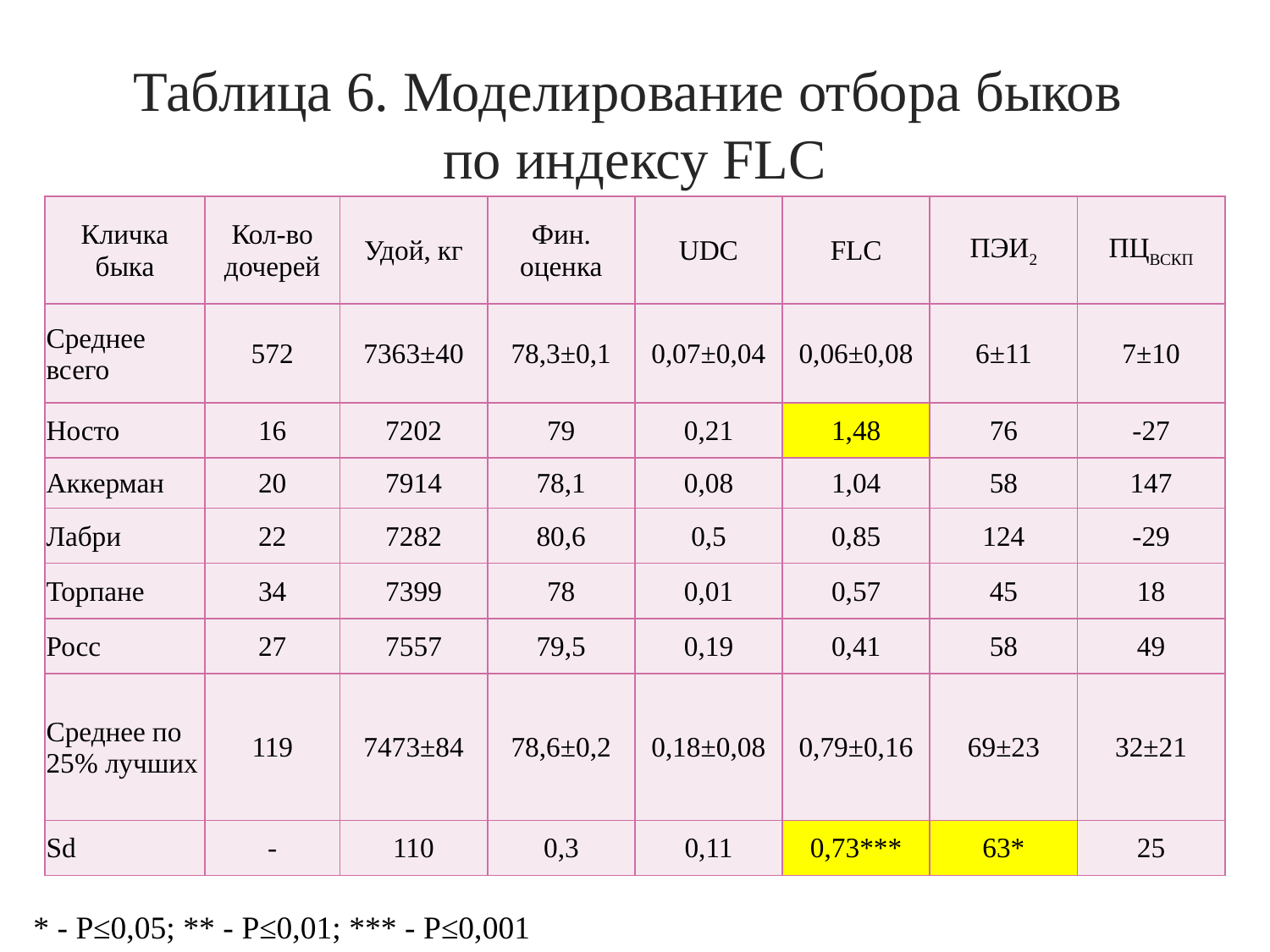

# Таблица 6. Моделирование отбора быков по индексу FLC
| Кличка быка | Кол-во дочерей | Удой, кг | Фин. оценка | UDC | FLC | ПЭИ2 | ПЦВСКП |
| --- | --- | --- | --- | --- | --- | --- | --- |
| Среднее всего | 572 | 7363±40 | 78,3±0,1 | 0,07±0,04 | 0,06±0,08 | 6±11 | 7±10 |
| Носто | 16 | 7202 | 79 | 0,21 | 1,48 | 76 | -27 |
| Аккерман | 20 | 7914 | 78,1 | 0,08 | 1,04 | 58 | 147 |
| Лабри | 22 | 7282 | 80,6 | 0,5 | 0,85 | 124 | -29 |
| Торпане | 34 | 7399 | 78 | 0,01 | 0,57 | 45 | 18 |
| Росс | 27 | 7557 | 79,5 | 0,19 | 0,41 | 58 | 49 |
| Среднее по 25% лучших | 119 | 7473±84 | 78,6±0,2 | 0,18±0,08 | 0,79±0,16 | 69±23 | 32±21 |
| Sd | - | 110 | 0,3 | 0,11 | 0,73\*\*\* | 63\* | 25 |
* - P≤0,05; ** - P≤0,01; *** - P≤0,001